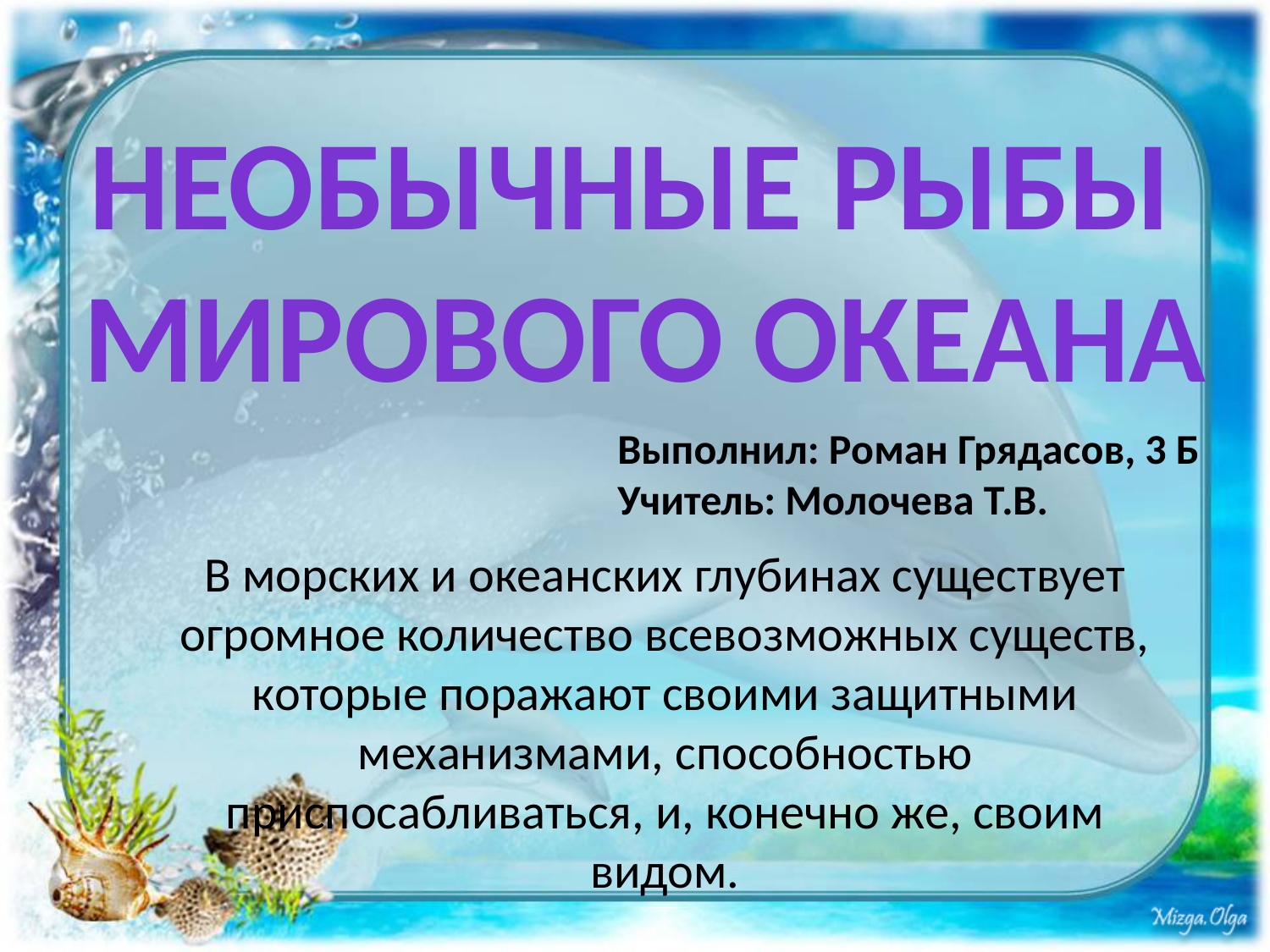

необычные рыбы
мирового океана
Выполнил: Роман Грядасов, 3 Б
Учитель: Молочева Т.В.
В морских и океанских глубинах существует огромное количество всевозможных существ, которые поражают своими защитными механизмами, способностью приспосабливаться, и, конечно же, своим видом.